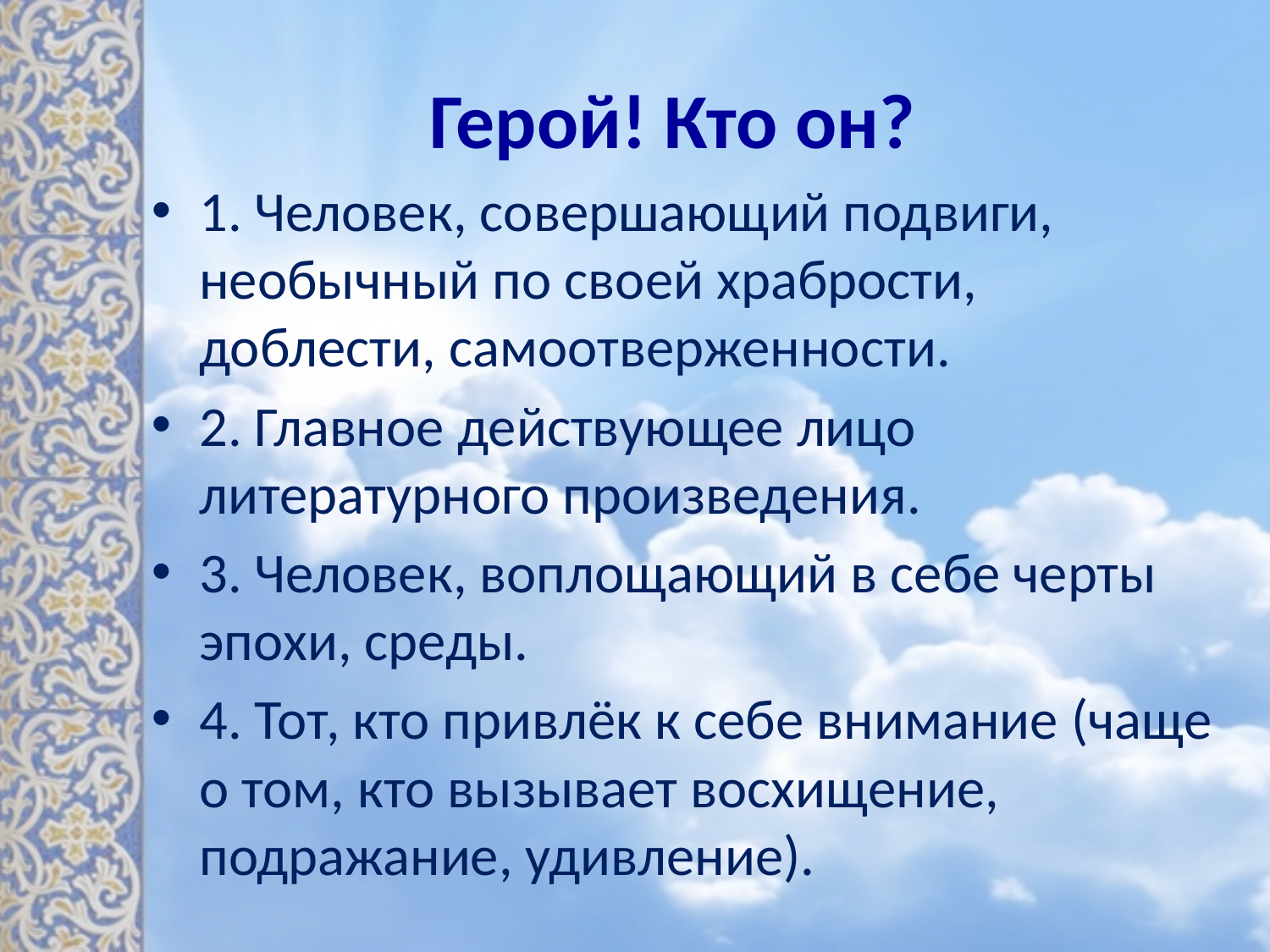

# Герой! Кто он?
1. Человек, совершающий подвиги, необычный по своей храбрости, доблести, самоотверженности.
2. Главное действующее лицо литературного произведения.
3. Человек, воплощающий в себе черты эпохи, среды.
4. Тот, кто привлёк к себе внимание (чаще о том, кто вызывает восхищение, подражание, удивление).